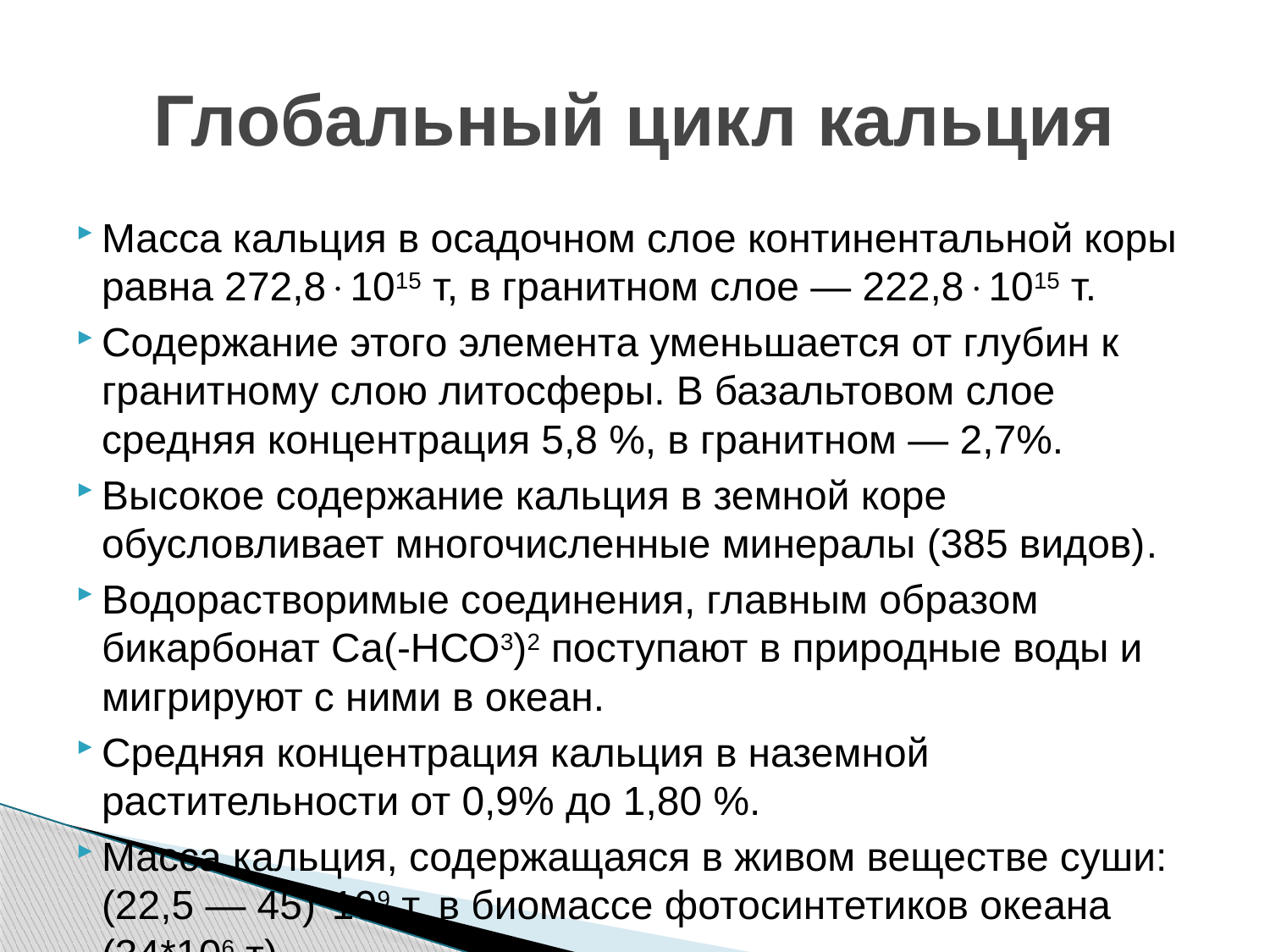

Глобальный цикл кальция
Масса кальция в осадочном слое континентальной коры равна 272,8⋅1015 т, в гранитном слое — 222,8⋅1015 т.
Содержание этого элемента уменьшается от глубин к гранитному слою литосферы. В базальтовом слое средняя концентрация 5,8 %, в гранитном — 2,7%.
Высокое содержание кальция в земной коре обусловливает многочисленные минералы (385 видов).
Водорастворимые соединения, главным образом бикарбонат Са(-НСО3)2 поступают в природные воды и мигрируют с ними в океан.
Средняя концентрация кальция в наземной растительности от 0,9% до 1,80 %.
Масса кальция, содержащаяся в живом веществе суши: (22,5 — 45)*109 т, в биомассе фотосинтетиков океана (34*106 т).